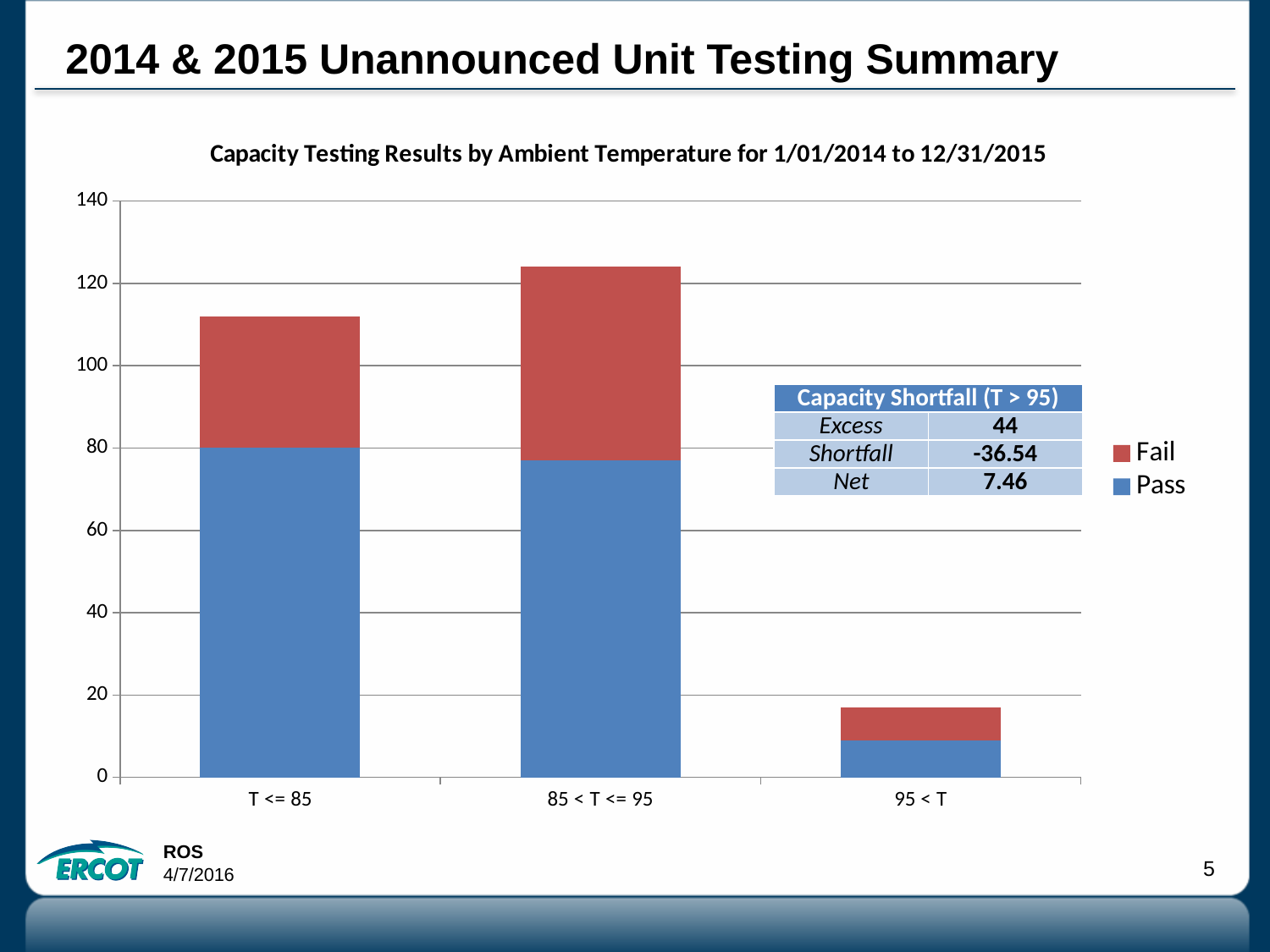

# 2014 & 2015 Unannounced Unit Testing Summary

### Chart: Capacity Testing Results by Ambient Temperature for 1/01/2014 to 12/31/2015

| Category |  |  |
|---|---|---|
| T <= 85 | 80.0 | 32.0 |
| 85 < T <= 95 | 77.0 | 47.0 |
| 95 < T | 9.0 | 8.0 |
| Capacity Shortfall (T > 95) |  |
| --- | --- |
| Excess | 44 |
| Shortfall | -36.54 |
| Net | 7.46 |